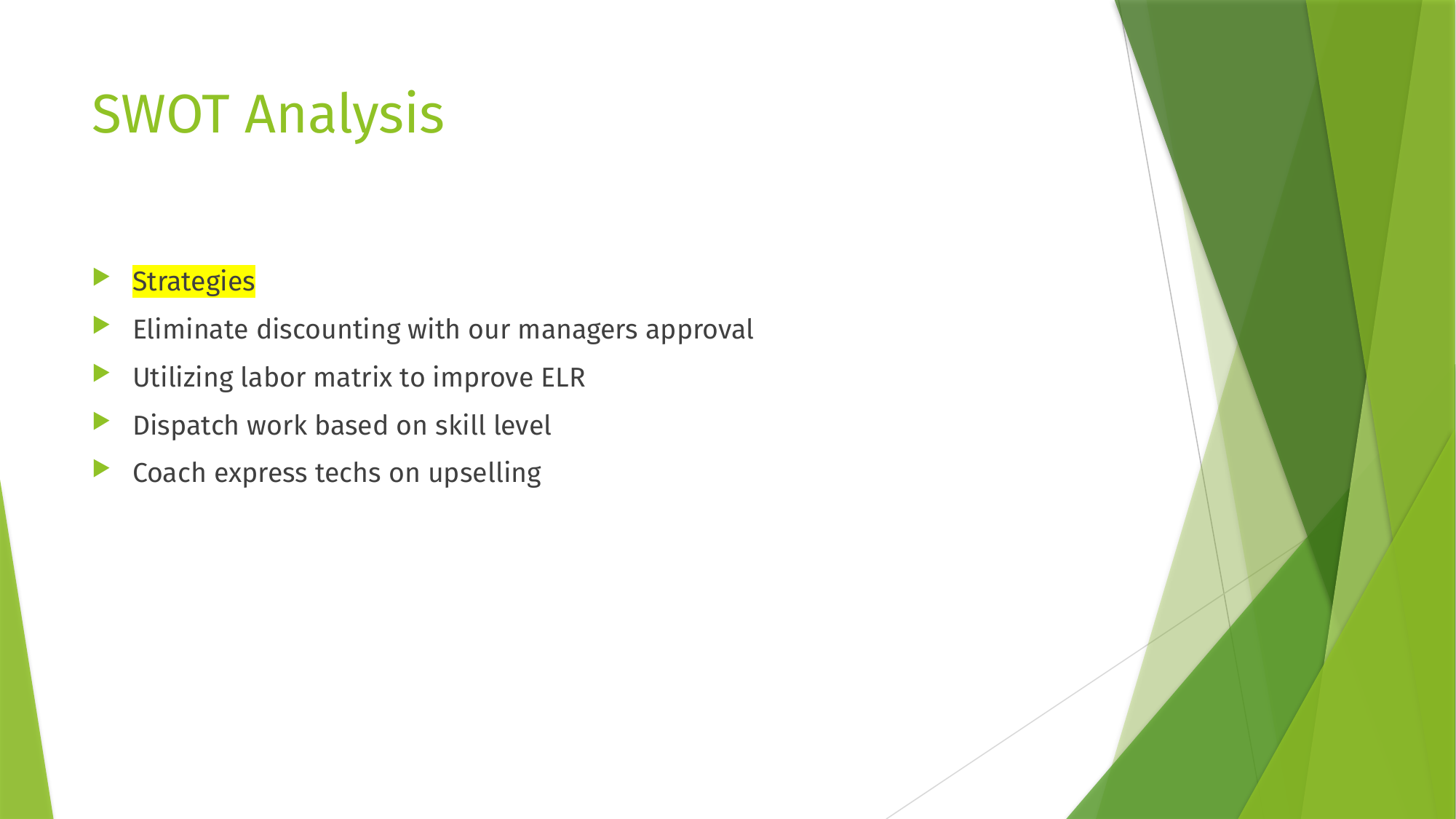

# SWOT Analysis
Strategies
Eliminate discounting with our managers approval
Utilizing labor matrix to improve ELR
Dispatch work based on skill level
Coach express techs on upselling